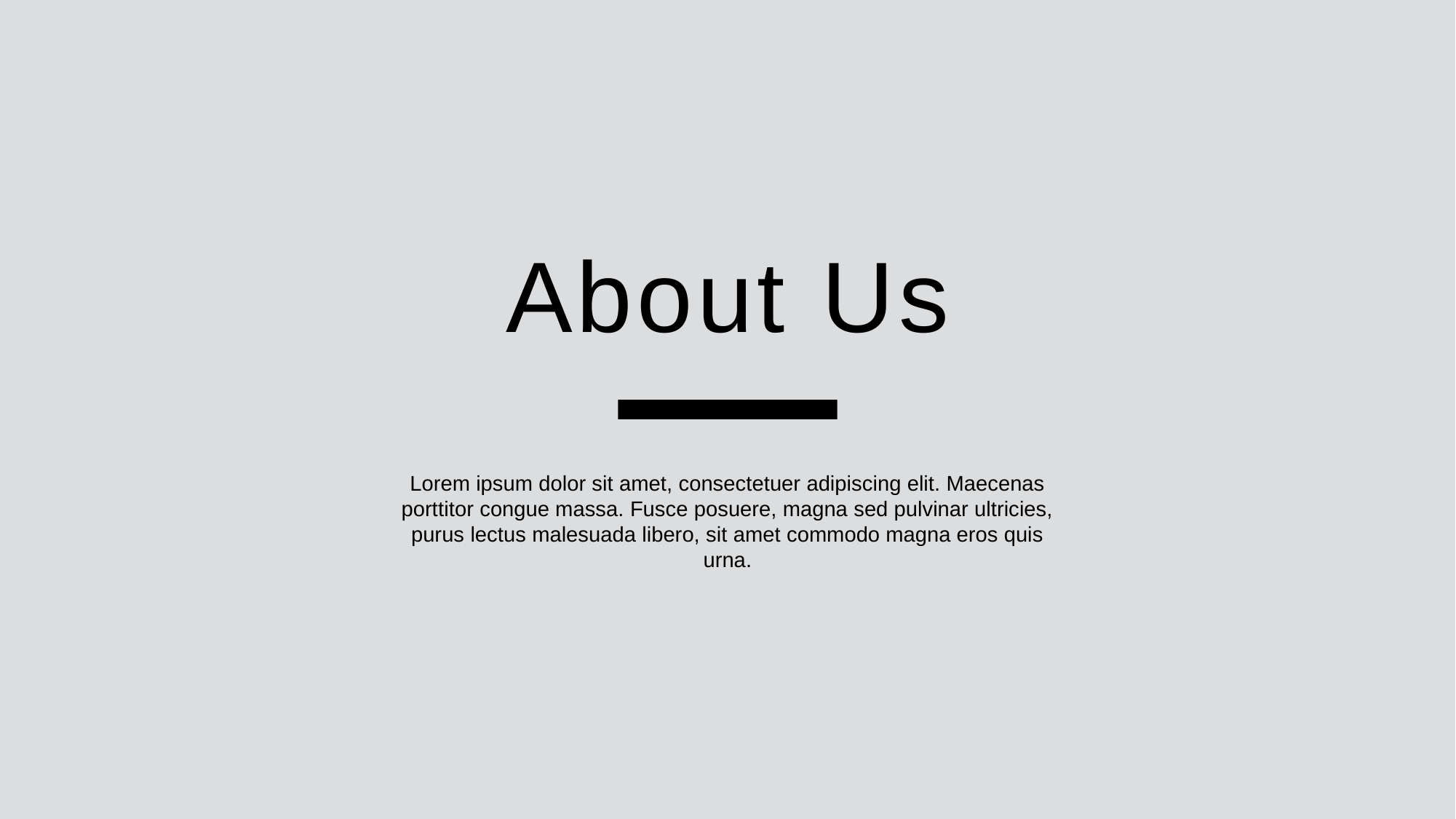

e7d195523061f1c066b244f4f0640bbcf3715a5d8e4c1f9c0CC89F802DB1C6DCEED83B96BD2FE003EF101F1D2A7FDAC955EBEE173D2520FDFAE65A13FA12EC6F1609809A21EAC5BB0195E08AA6A710E6248429B268CDE7E0F88F10A96895837156FB42290AC6FF6844AC8D7BC66D84E1A375D7292B4D3C92710E9760418CBD08A66F9A20065CD769C6E57D7D5753DF6E
About Us

Lorem ipsum dolor sit amet, consectetuer adipiscing elit. Maecenas porttitor congue massa. Fusce posuere, magna sed pulvinar ultricies, purus lectus malesuada libero, sit amet commodo magna eros quis urna.